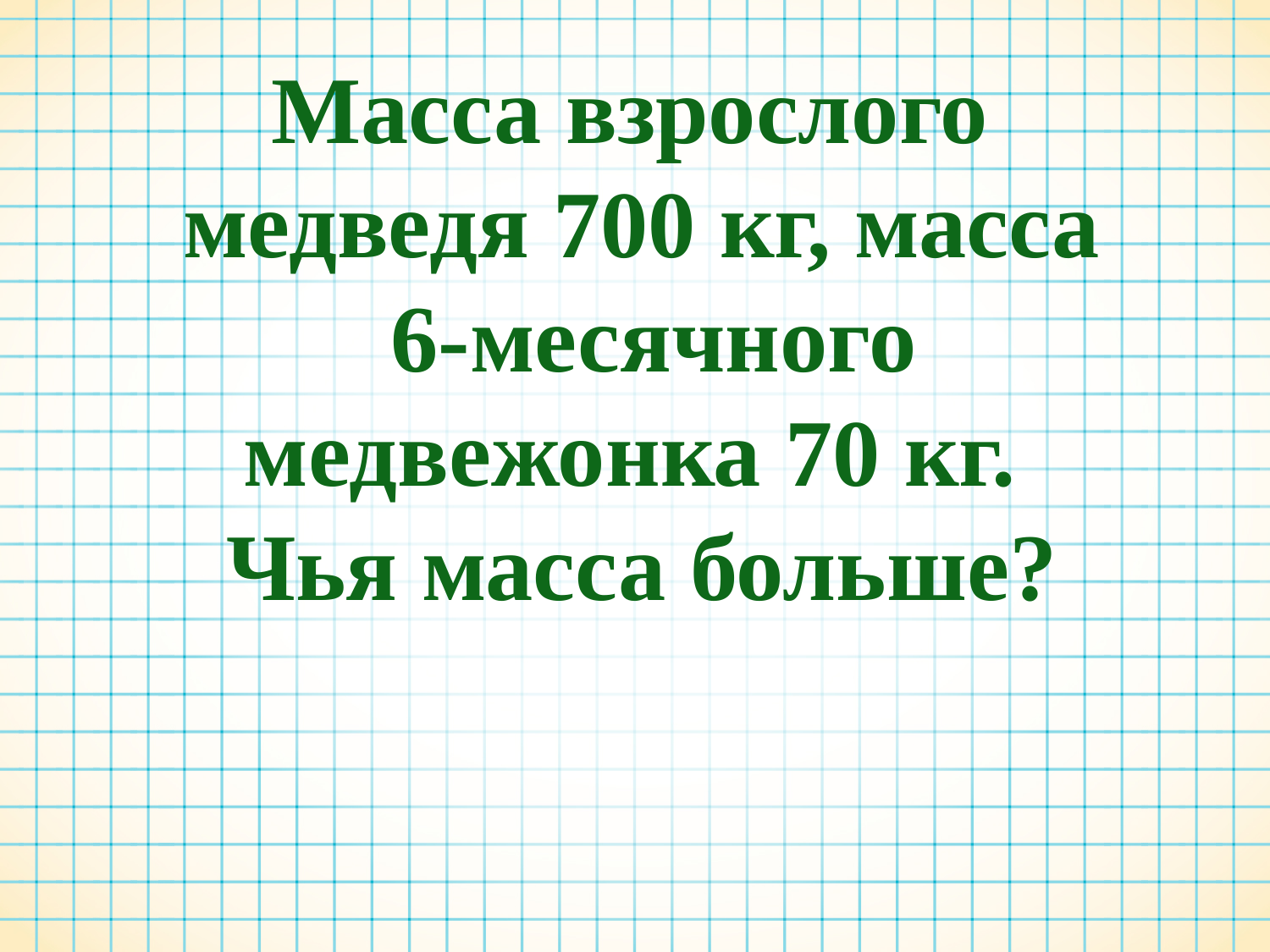

Масса взрослого
медведя 700 кг, масса
 6-месячного медвежонка 70 кг.
Чья масса больше?